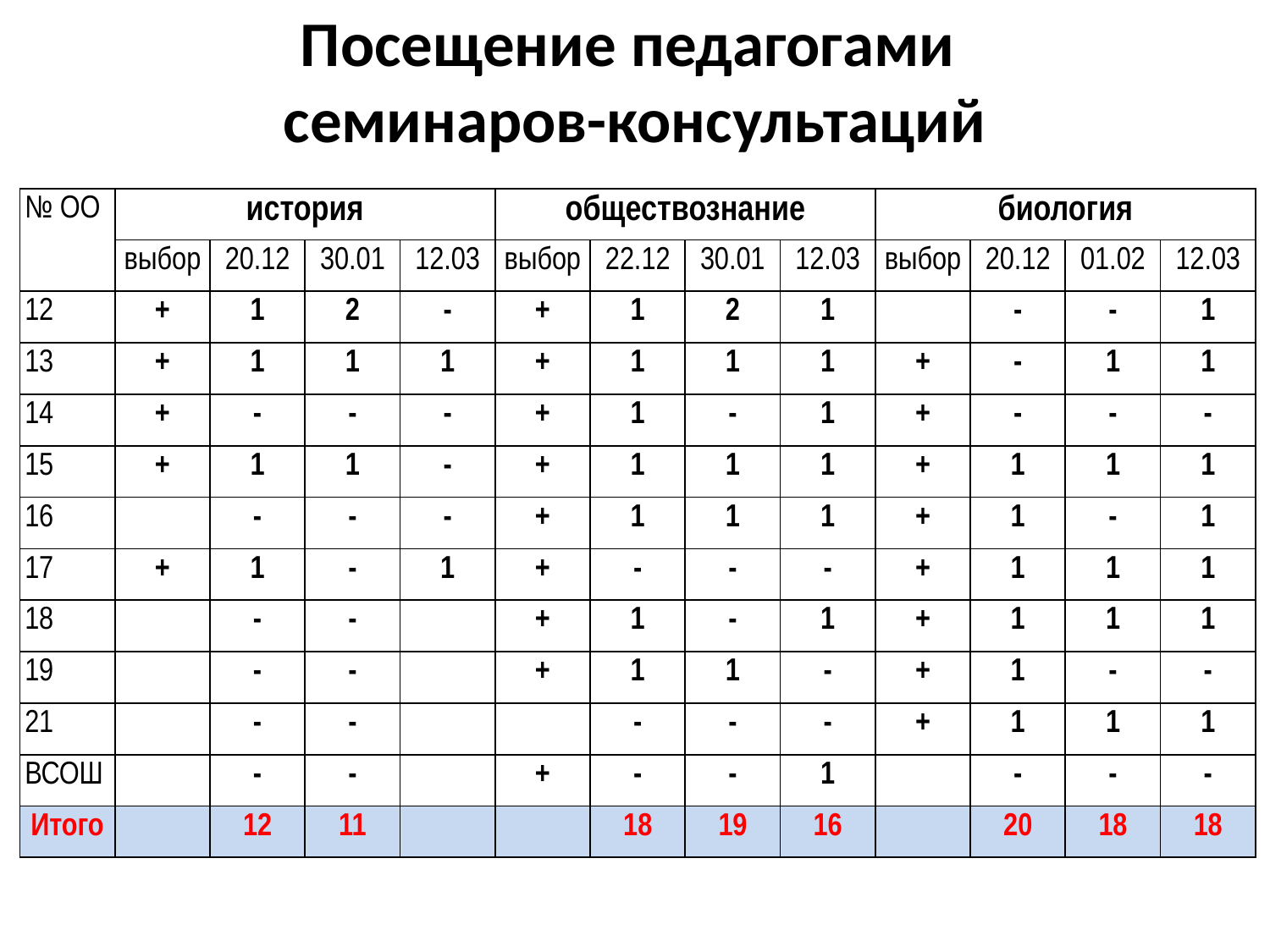

# Посещение педагогами семинаров-консультаций
| № ОО | история |  |  |  | обществознание |  |  |  | биология |  |  |  |
| --- | --- | --- | --- | --- | --- | --- | --- | --- | --- | --- | --- | --- |
|  | выбор | 20.12 | 30.01 | 12.03 | выбор | 22.12 | 30.01 | 12.03 | выбор | 20.12 | 01.02 | 12.03 |
| 12 | + | 1 | 2 | - | + | 1 | 2 | 1 |  | - | - | 1 |
| 13 | + | 1 | 1 | 1 | + | 1 | 1 | 1 | + | - | 1 | 1 |
| 14 | + | - | - | - | + | 1 | - | 1 | + | - | - | - |
| 15 | + | 1 | 1 | - | + | 1 | 1 | 1 | + | 1 | 1 | 1 |
| 16 |  | - | - | - | + | 1 | 1 | 1 | + | 1 | - | 1 |
| 17 | + | 1 | - | 1 | + | - | - | - | + | 1 | 1 | 1 |
| 18 |  | - | - |  | + | 1 | - | 1 | + | 1 | 1 | 1 |
| 19 |  | - | - |  | + | 1 | 1 | - | + | 1 | - | - |
| 21 |  | - | - |  |  | - | - | - | + | 1 | 1 | 1 |
| ВСОШ |  | - | - |  | + | - | - | 1 |  | - | - | - |
| Итого |  | 12 | 11 |  |  | 18 | 19 | 16 |  | 20 | 18 | 18 |